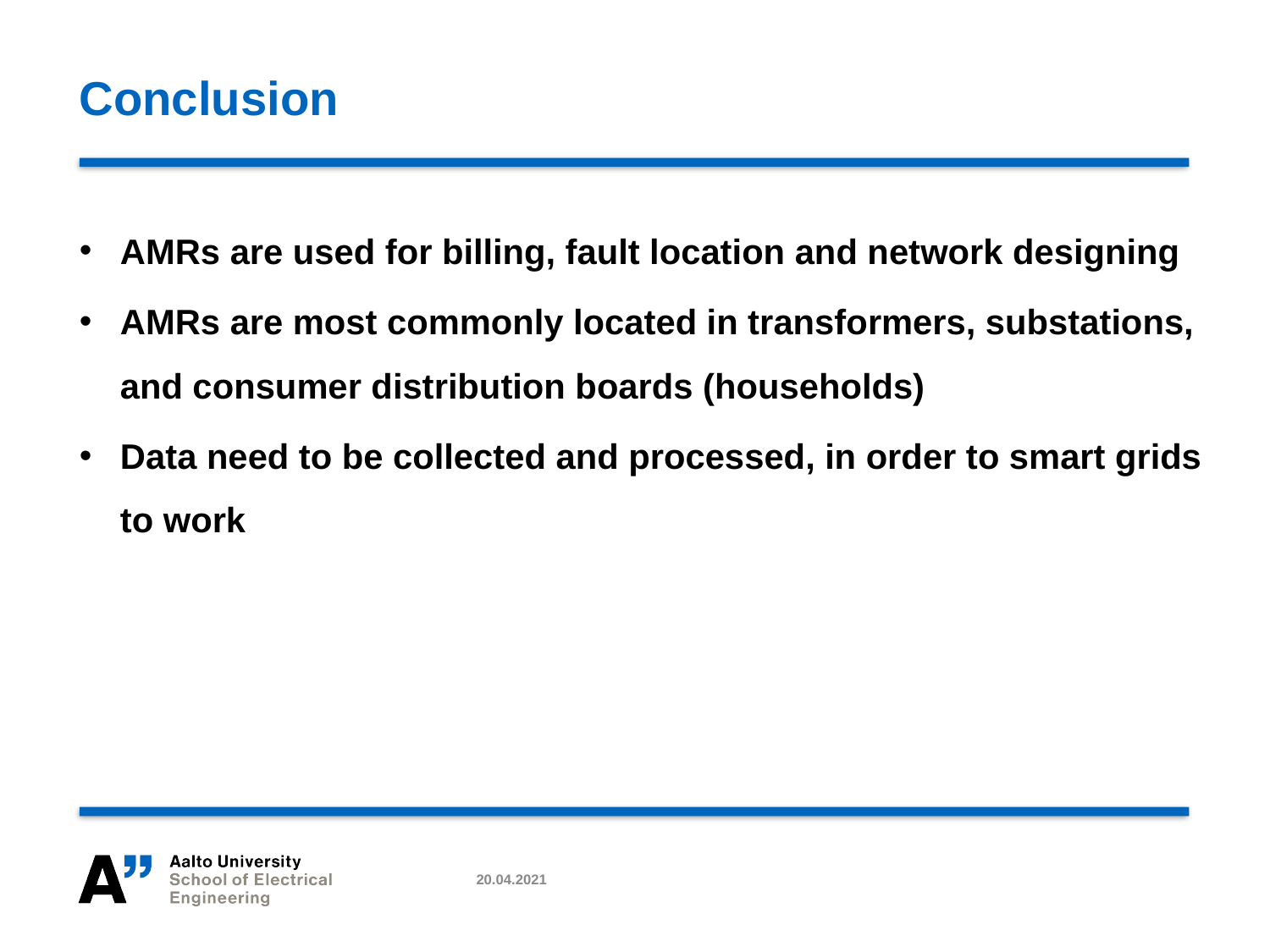

# Conclusion
AMRs are used for billing, fault location and network designing
AMRs are most commonly located in transformers, substations, and consumer distribution boards (households)
Data need to be collected and processed, in order to smart grids to work

20.04.2021